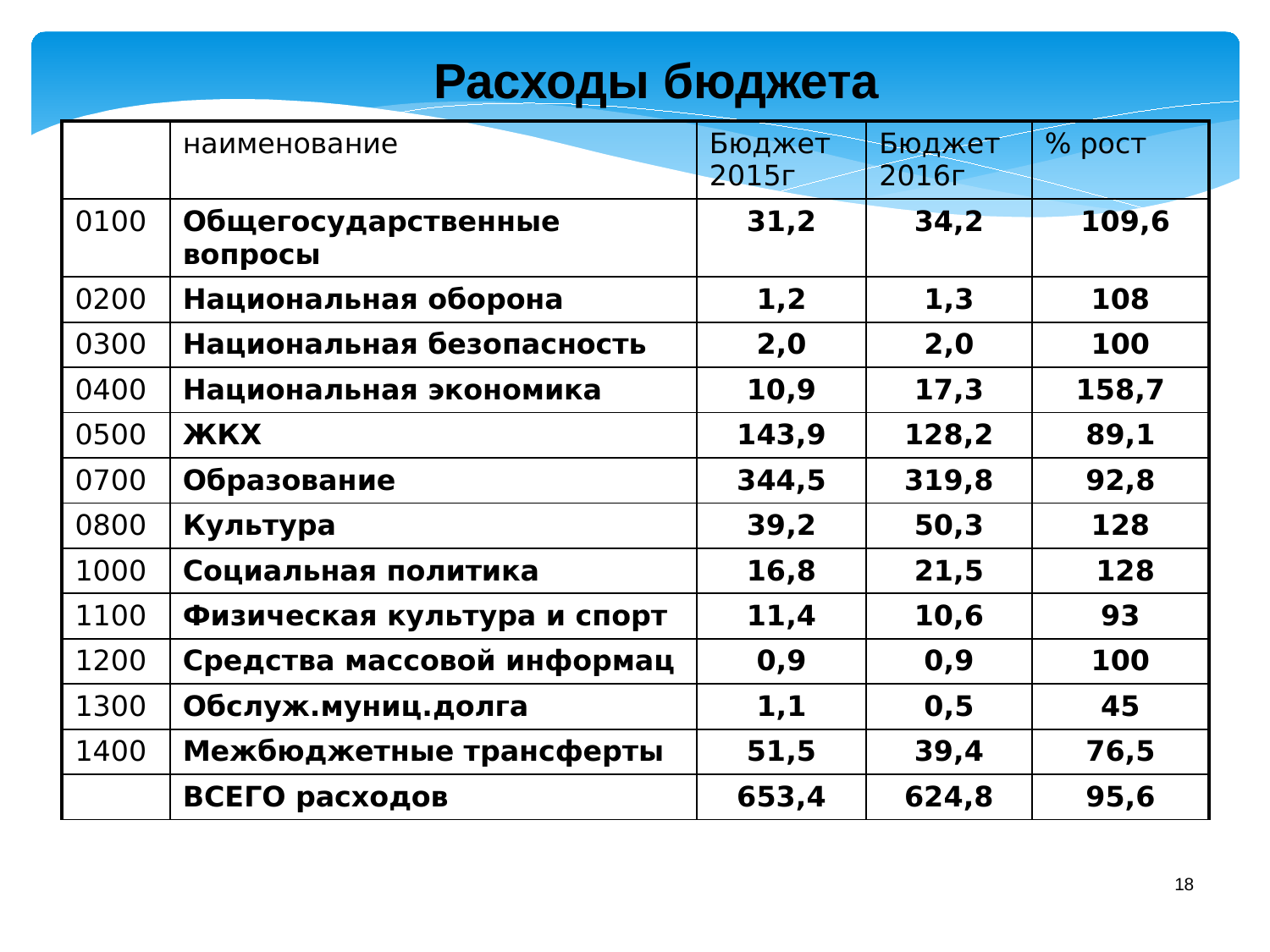

Расходы бюджета
|  | наименование | Бюджет 2015г | Бюджет 2016г | % рост |
| --- | --- | --- | --- | --- |
| 0100 | Общегосударственные вопросы | 31,2 | 34,2 | 109,6 |
| 0200 | Национальная оборона | 1,2 | 1,3 | 108 |
| 0300 | Национальная безопасность | 2,0 | 2,0 | 100 |
| 0400 | Национальная экономика | 10,9 | 17,3 | 158,7 |
| 0500 | ЖКХ | 143,9 | 128,2 | 89,1 |
| 0700 | Образование | 344,5 | 319,8 | 92,8 |
| 0800 | Культура | 39,2 | 50,3 | 128 |
| 1000 | Социальная политика | 16,8 | 21,5 | 128 |
| 1100 | Физическая культура и спорт | 11,4 | 10,6 | 93 |
| 1200 | Средства массовой информац | 0,9 | 0,9 | 100 |
| 1300 | Обслуж.муниц.долга | 1,1 | 0,5 | 45 |
| 1400 | Межбюджетные трансферты | 51,5 | 39,4 | 76,5 |
|  | ВСЕГО расходов | 653,4 | 624,8 | 95,6 |
18